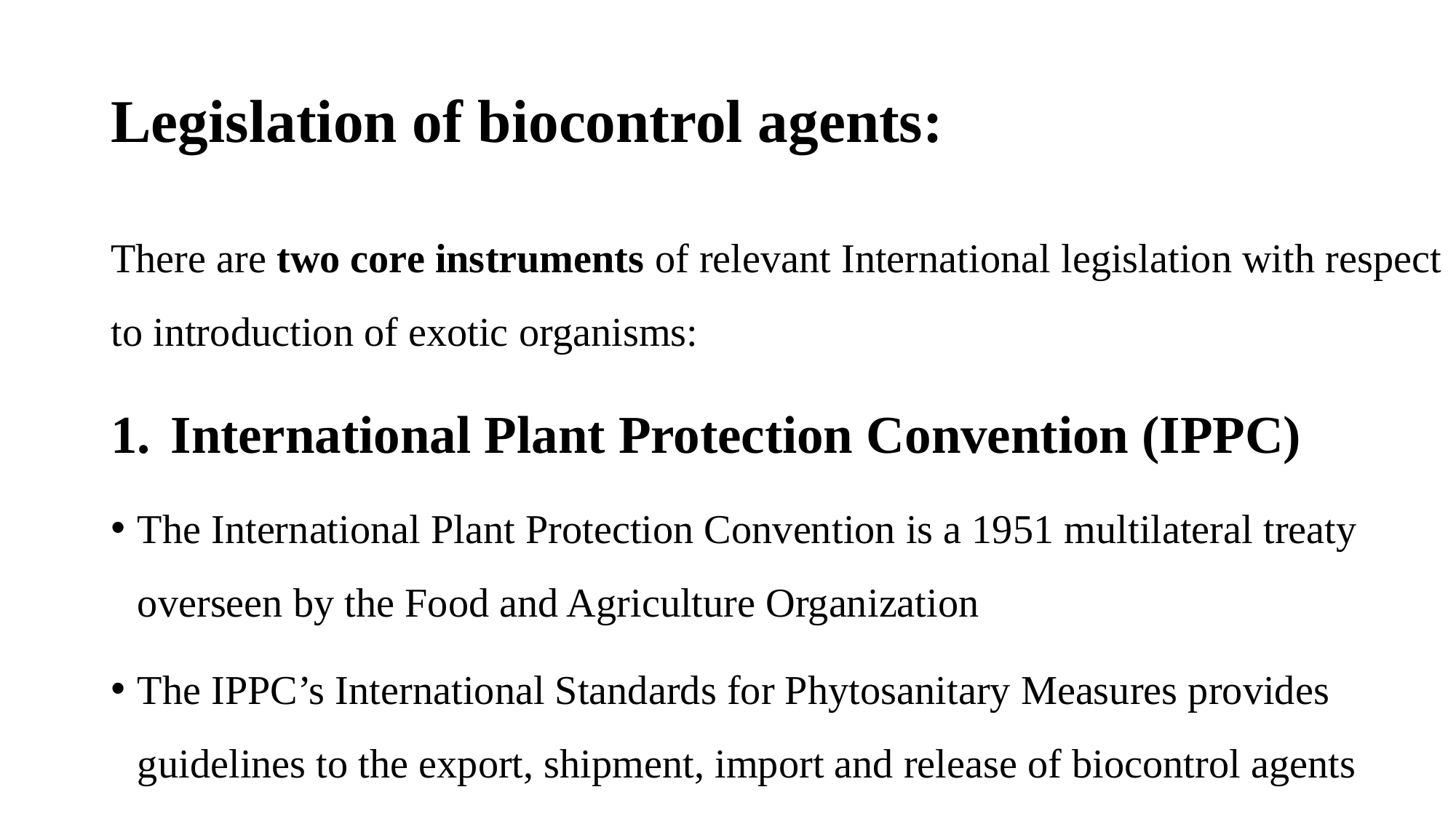

# Legislation of biocontrol agents:
There are two core instruments of relevant International legislation with respect to introduction of exotic organisms:
International Plant Protection Convention (IPPC)
The International Plant Protection Convention is a 1951 multilateral treaty overseen by the Food and Agriculture Organization
The IPPC’s International Standards for Phytosanitary Measures provides guidelines to the export, shipment, import and release of biocontrol agents